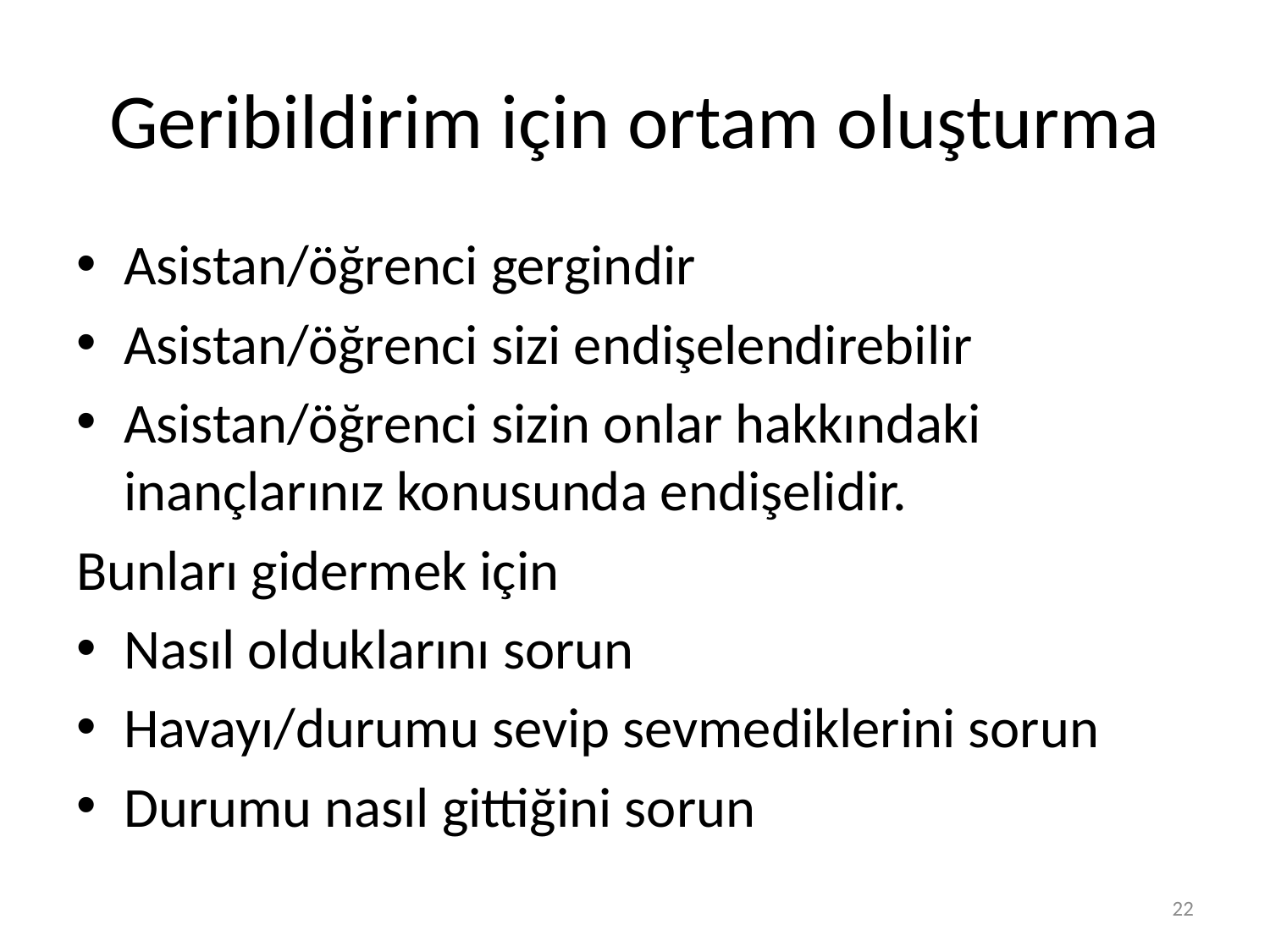

# Geribildirim için ortam oluşturma
Asistan/öğrenci gergindir
Asistan/öğrenci sizi endişelendirebilir
Asistan/öğrenci sizin onlar hakkındaki inançlarınız konusunda endişelidir.
Bunları gidermek için
Nasıl olduklarını sorun
Havayı/durumu sevip sevmediklerini sorun
Durumu nasıl gittiğini sorun
22